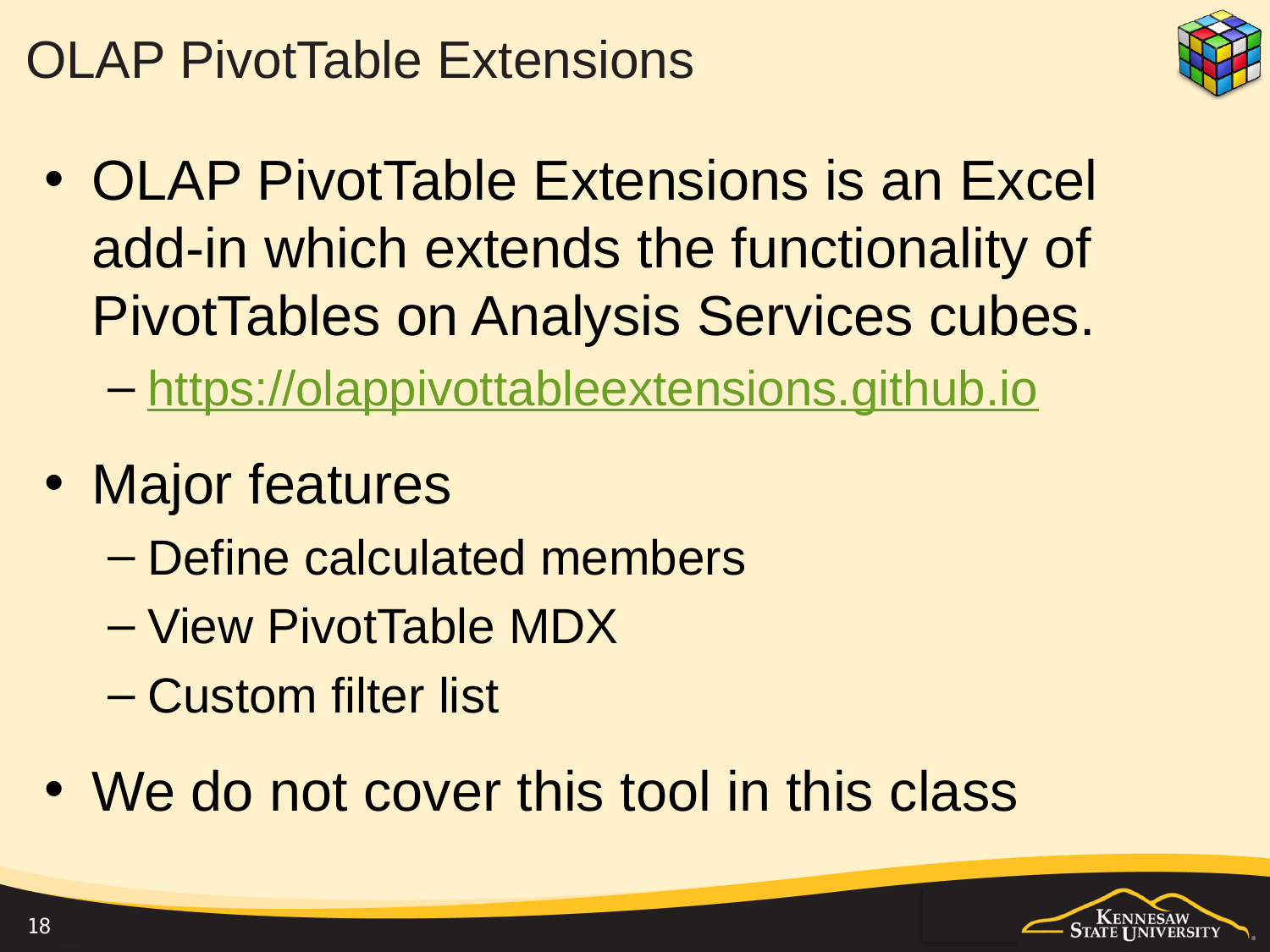

# OLAP PivotTable Extensions
OLAP PivotTable Extensions is an Excel add-in which extends the functionality of PivotTables on Analysis Services cubes.
https://olappivottableextensions.github.io
Major features
Define calculated members
View PivotTable MDX
Custom filter list
We do not cover this tool in this class

18